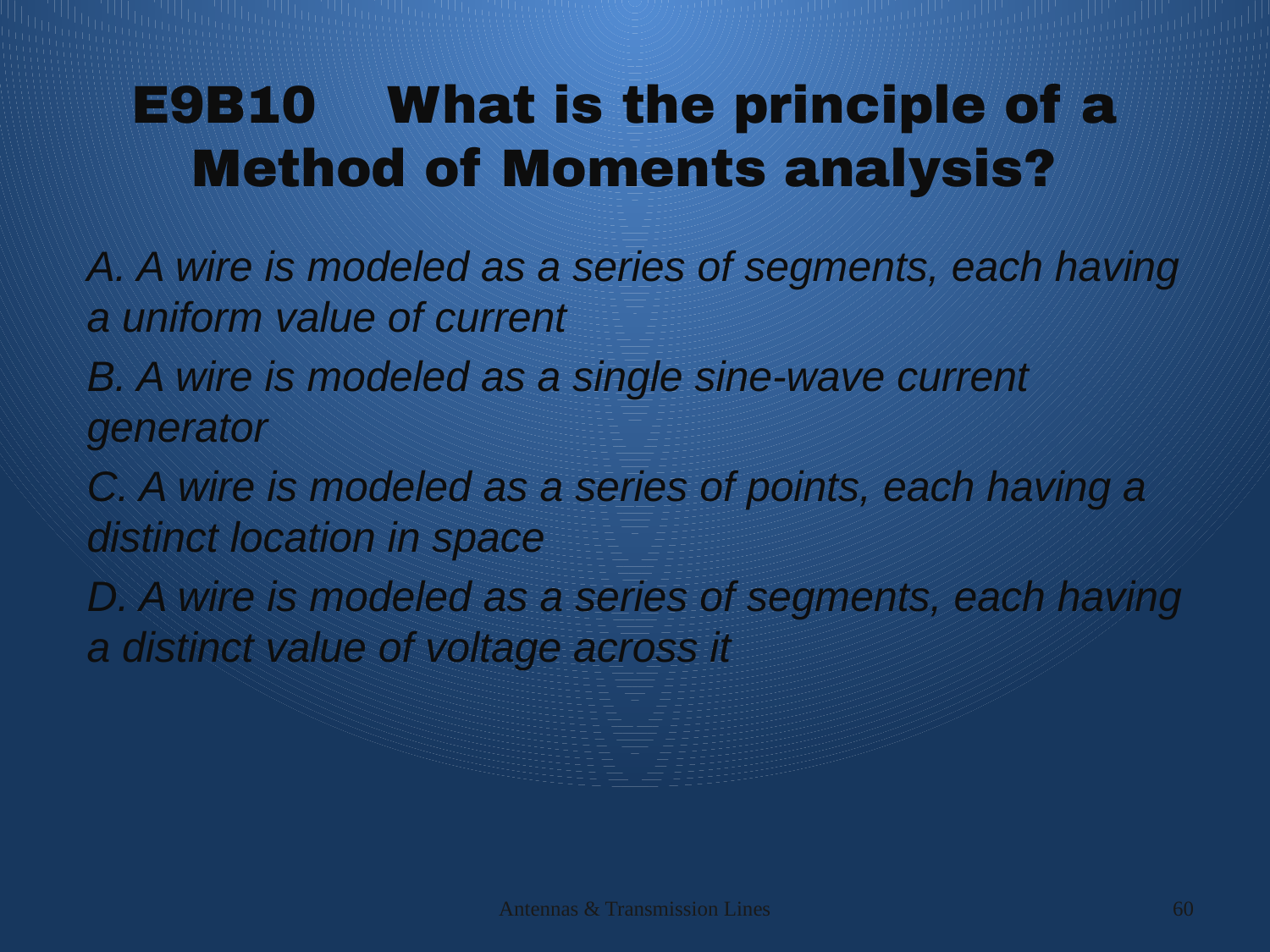

# E9B10    What is the principle of a Method of Moments analysis?
A. A wire is modeled as a series of segments, each having a uniform value of current
B. A wire is modeled as a single sine-wave current generator
C. A wire is modeled as a series of points, each having a distinct location in space
D. A wire is modeled as a series of segments, each having a distinct value of voltage across it
Antennas & Transmission Lines
60